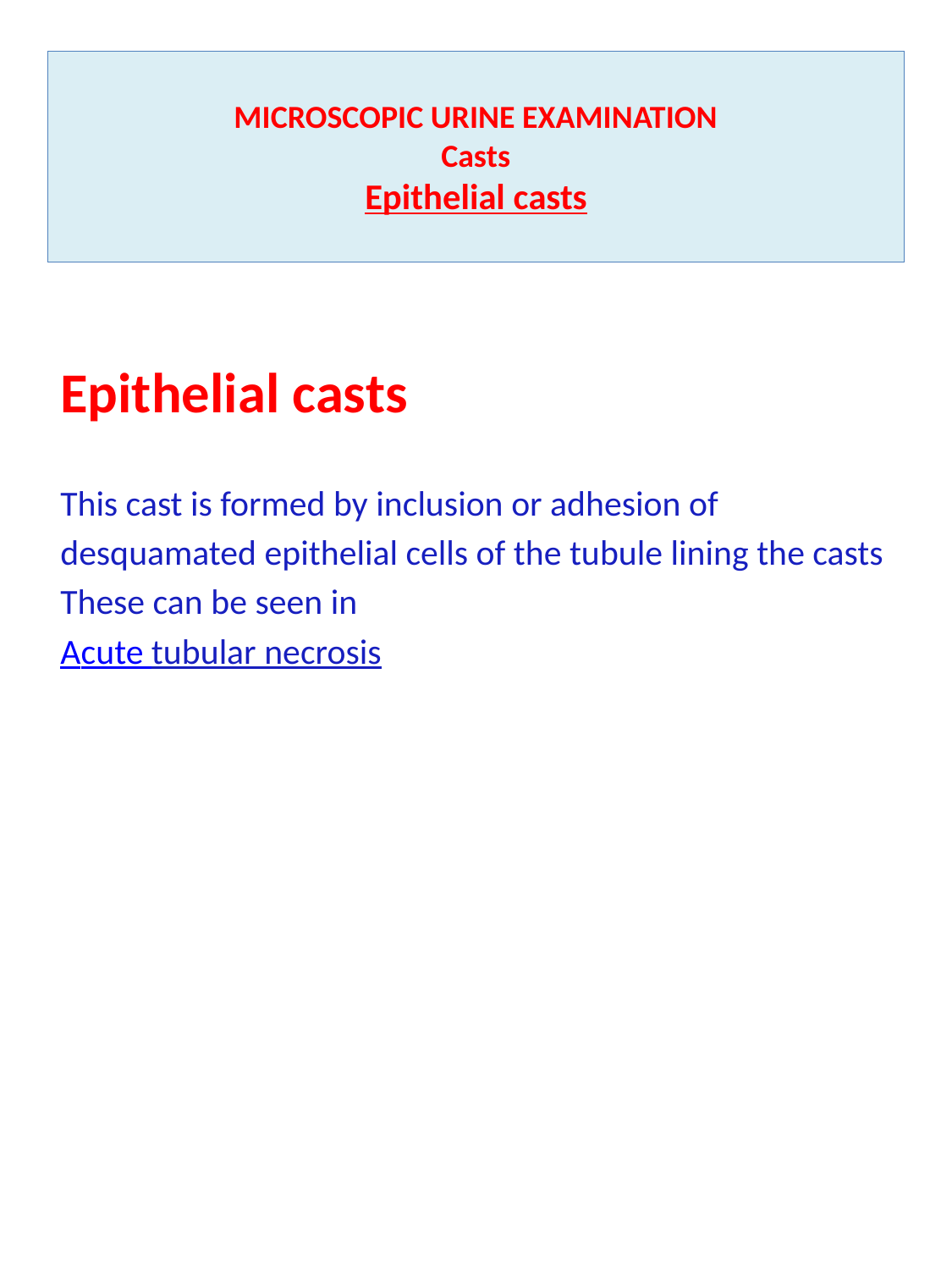

MICROSCOPIC URINE EXAMINATION
Casts
Epithelial casts

Epithelial casts

This cast is formed by inclusion or adhesion of
desquamated epithelial cells of the tubule lining the casts
These can be seen in
Acute tubular necrosis